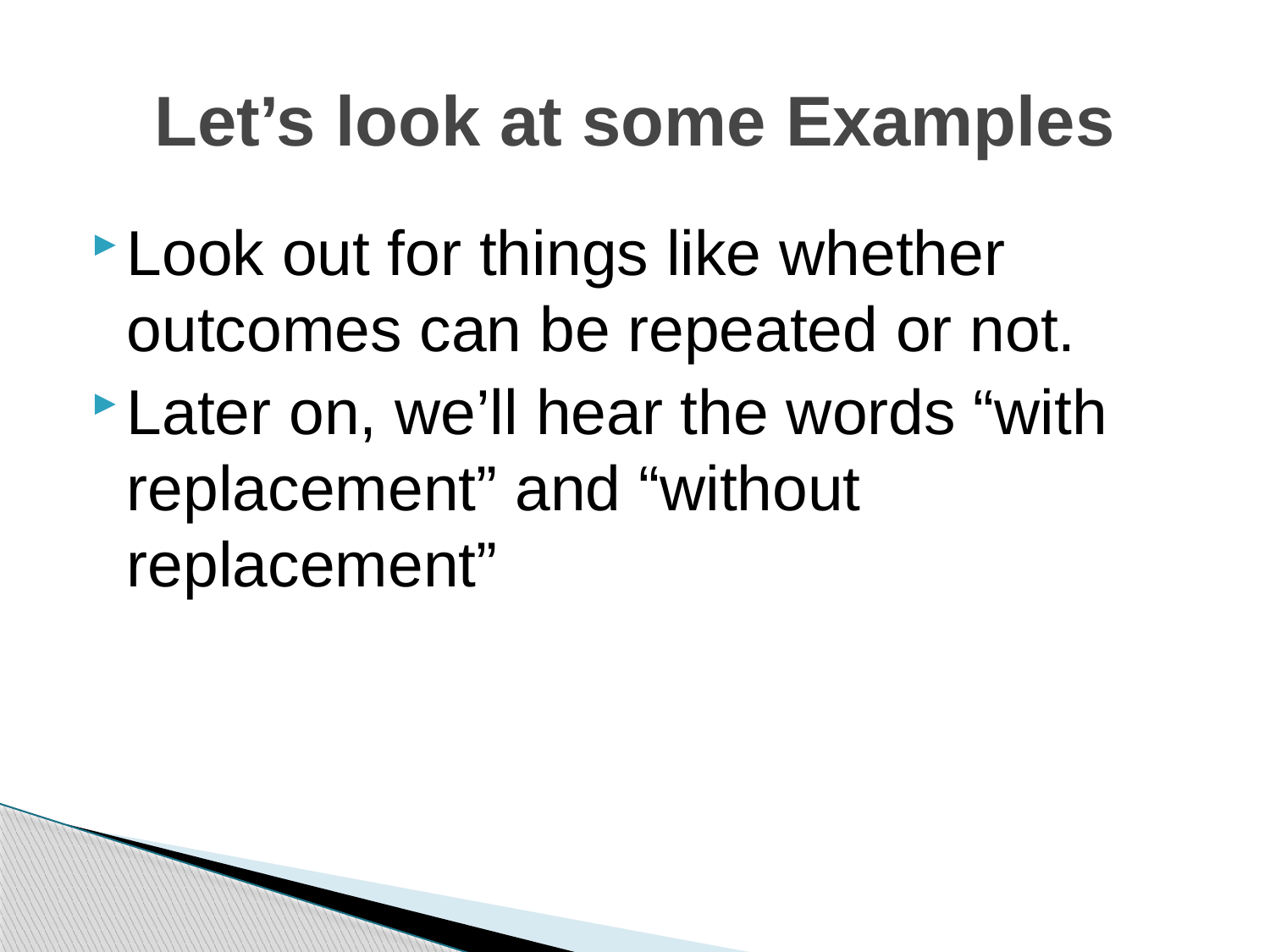

# Let’s look at some Examples
Look out for things like whether outcomes can be repeated or not.
Later on, we’ll hear the words “with replacement” and “without replacement”